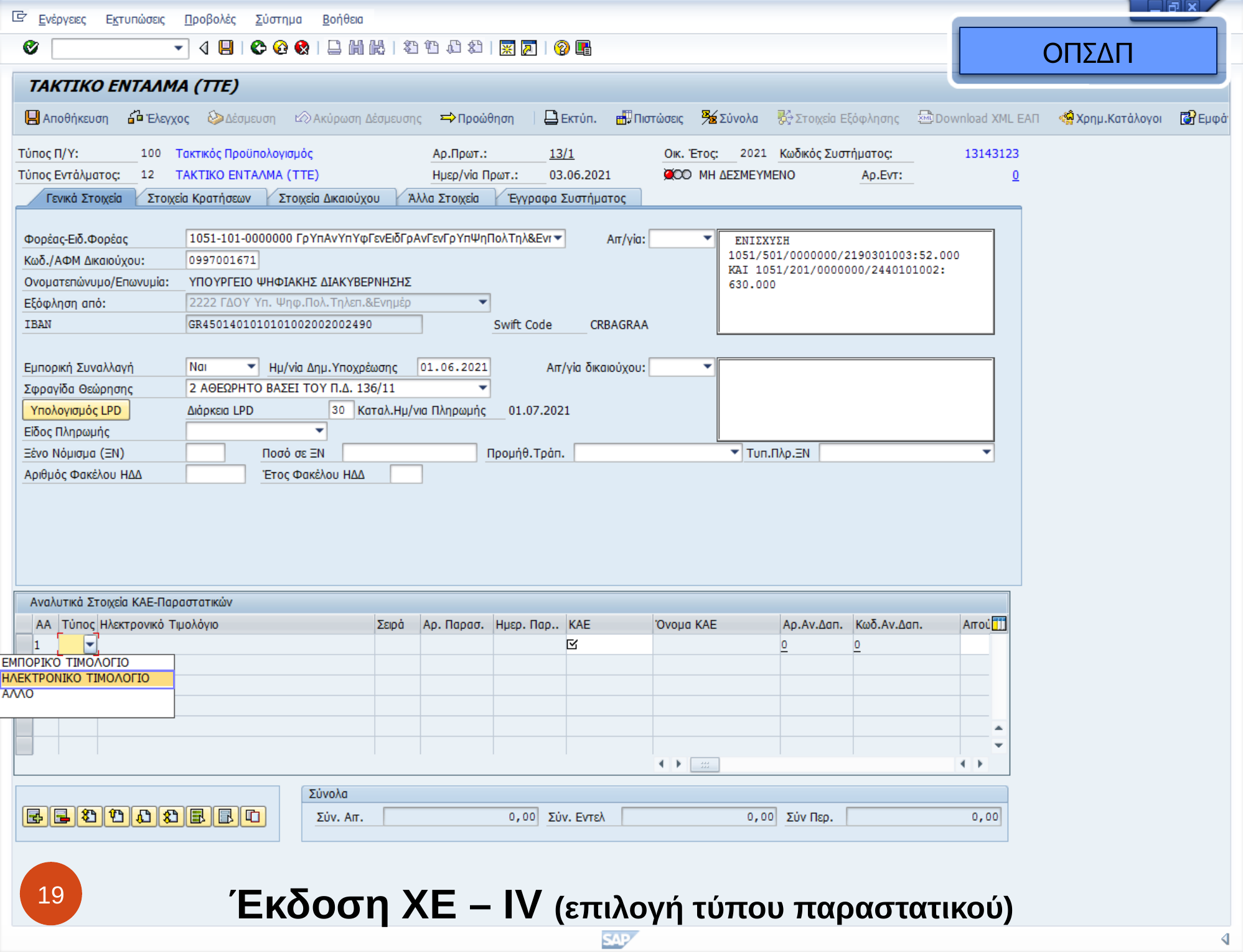

ΟΠΣΔΠ

19
Έκδοση ΧΕ – IV (επιλογή τύπου παραστατικού)